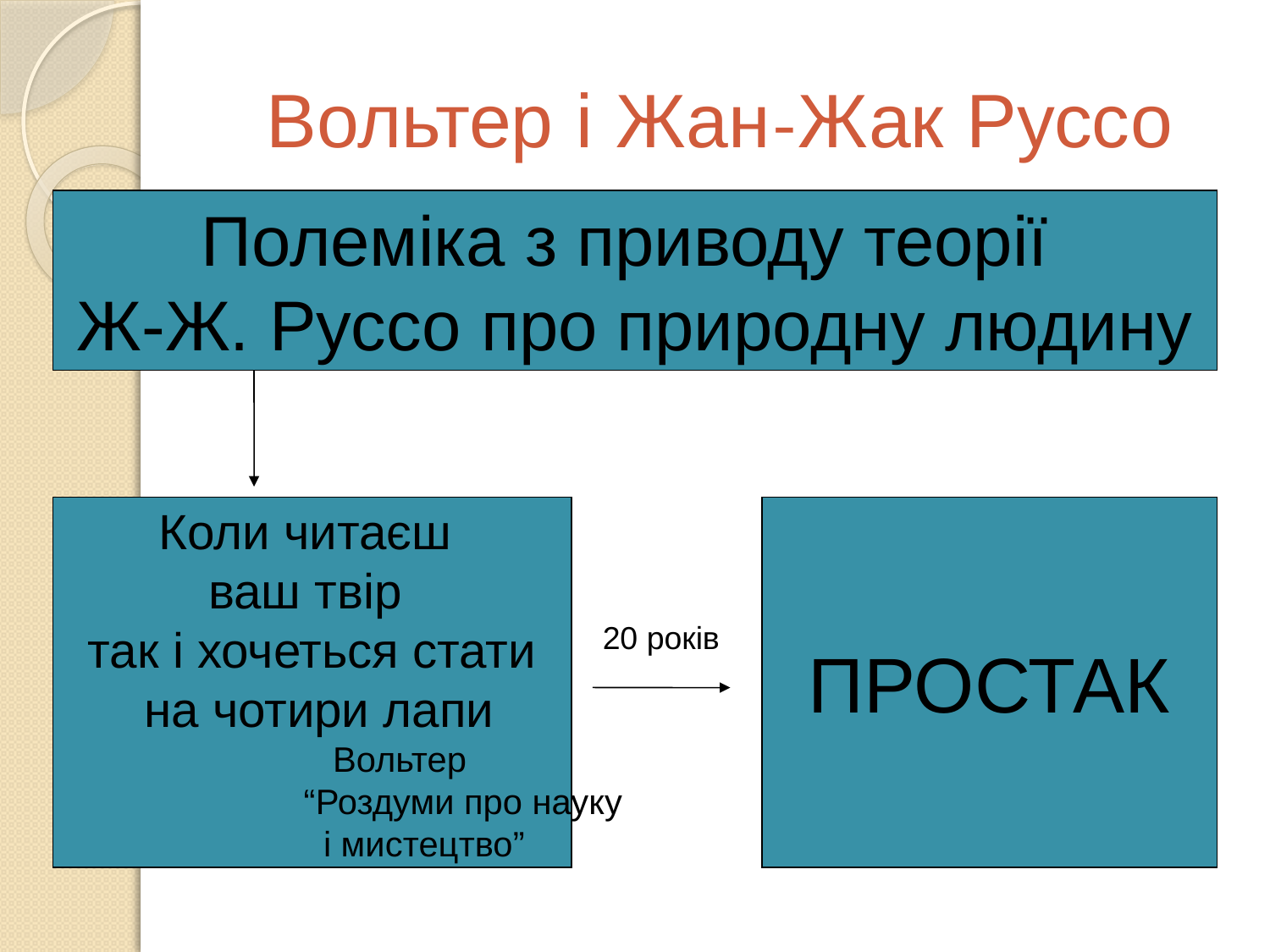

# Вольтер і Жан-Жак Руссо
Полеміка з приводу теорії
Ж-Ж. Руссо про природну людину

Коли читаєш
ваш твір
так і хочеться стати
 на чотири лапи
                   Вольтер
                               “Роздуми про науку
                       і мистецтво”
ПРОСТАК
20 років